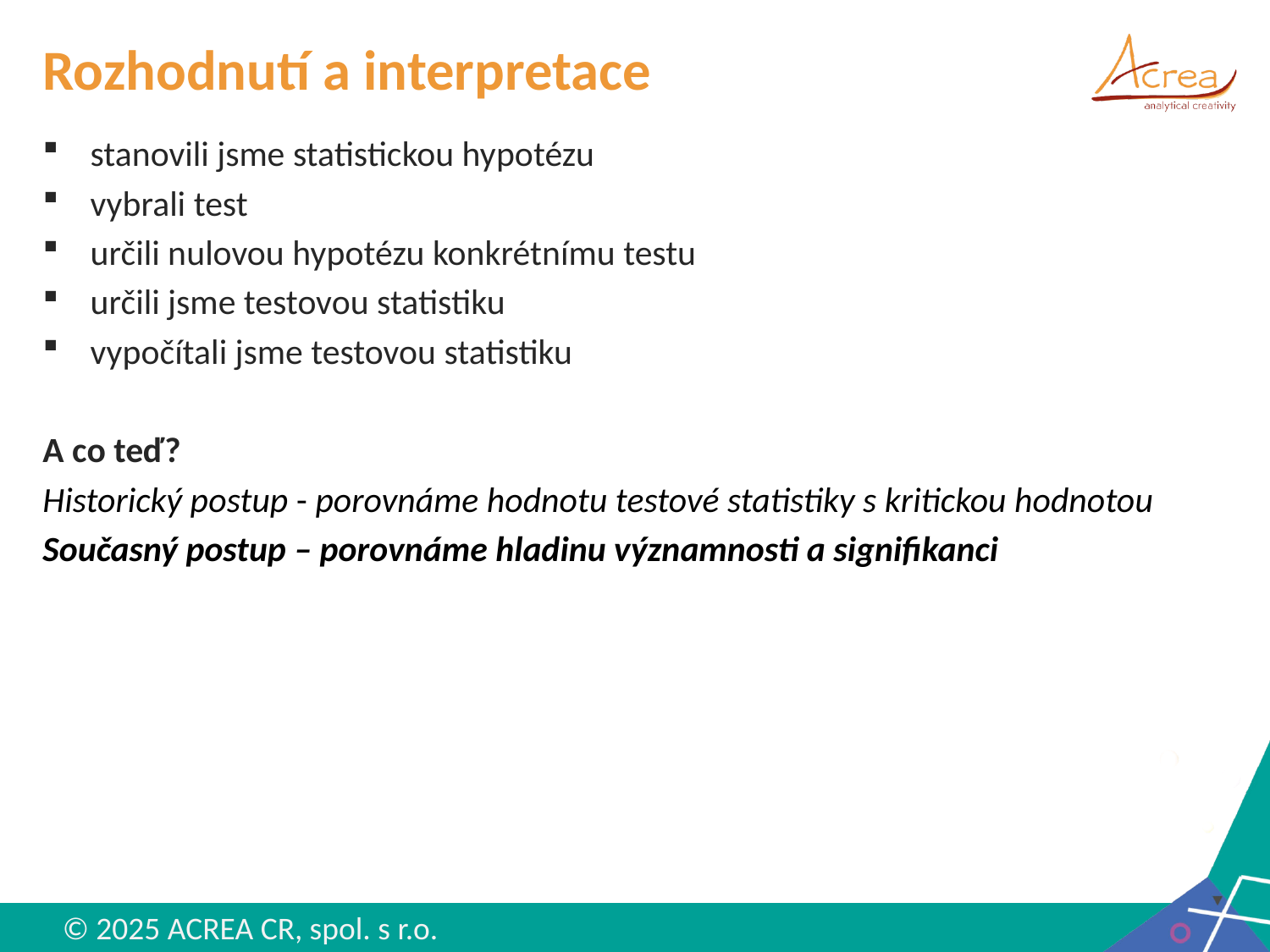

# Rozhodnutí a interpretace
stanovili jsme statistickou hypotézu
vybrali test
určili nulovou hypotézu konkrétnímu testu
určili jsme testovou statistiku
vypočítali jsme testovou statistiku

A co teď?
Historický postup - porovnáme hodnotu testové statistiky s kritickou hodnotou
Současný postup – porovnáme hladinu významnosti a signifikanci